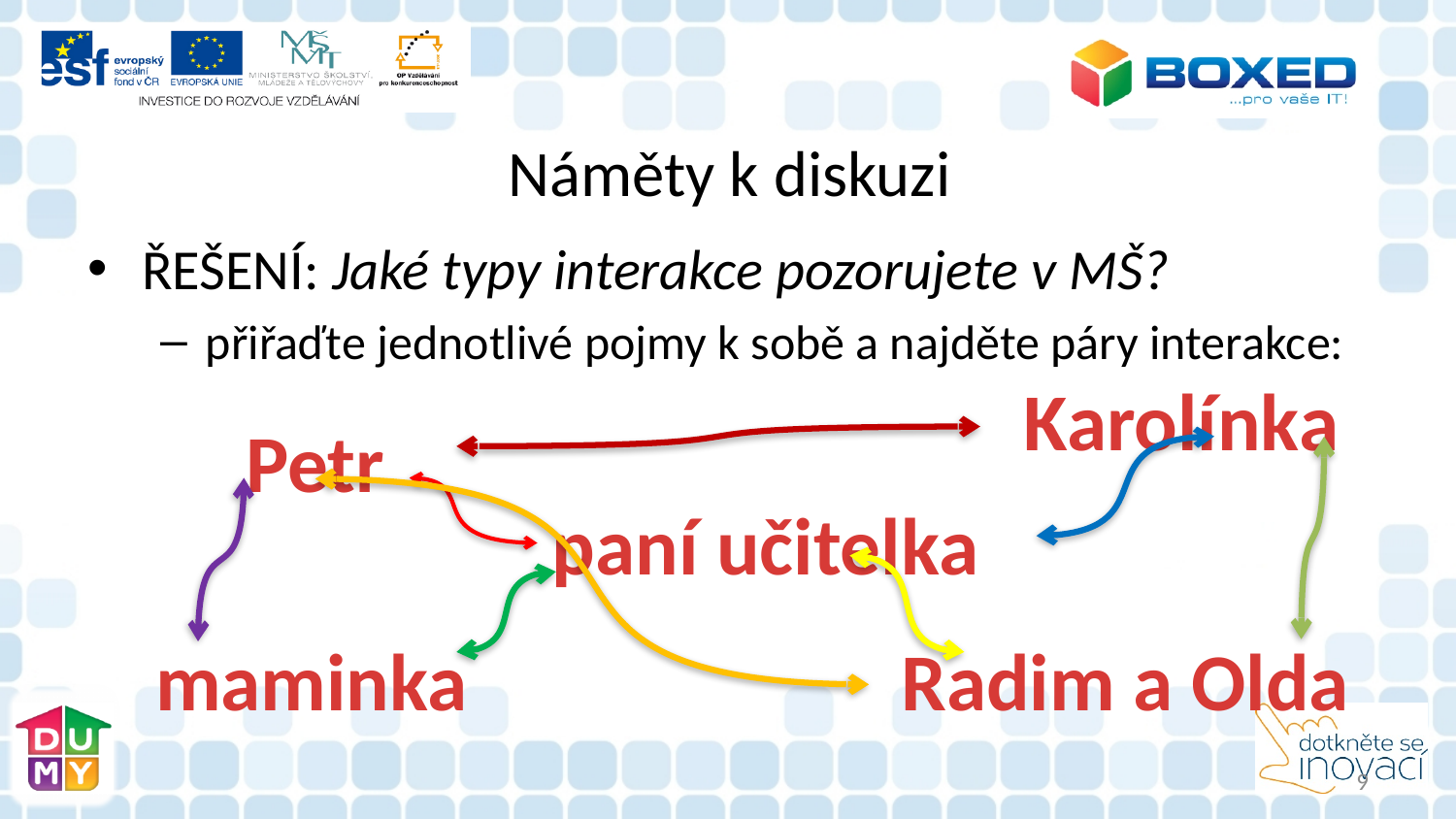

# Náměty k diskuzi
ŘEŠENÍ: Jaké typy interakce pozorujete v MŠ?
přiřaďte jednotlivé pojmy k sobě a najděte páry interakce:

Karolínka
Petr
paní učitelka
maminka
Radim a Olda
9